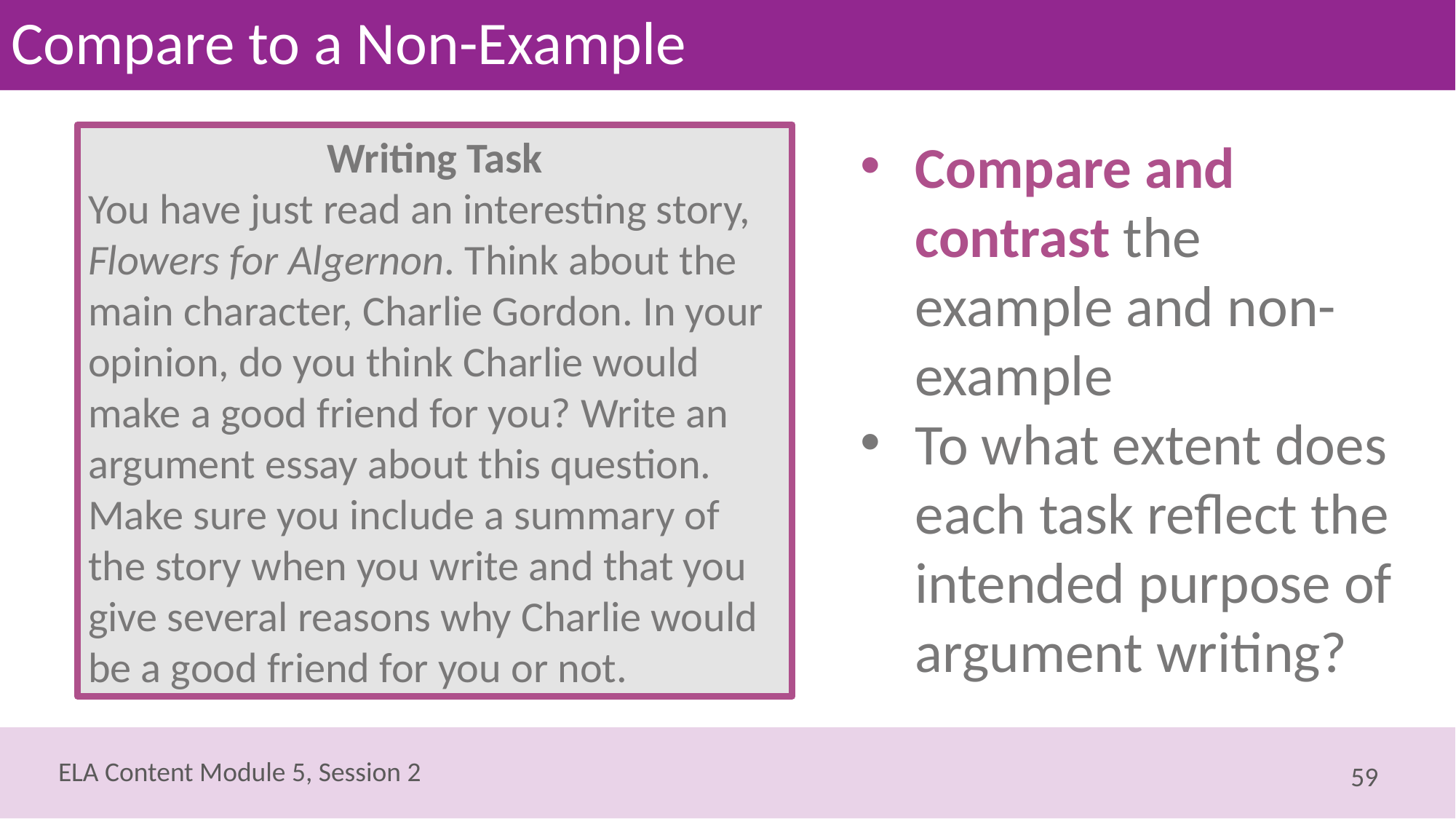

# Compare to a Non-Example
Writing Task
You have just read an interesting story, Flowers for Algernon. Think about the main character, Charlie Gordon. In your opinion, do you think Charlie would make a good friend for you? Write an argument essay about this question. Make sure you include a summary of the story when you write and that you give several reasons why Charlie would be a good friend for you or not.
Compare and contrast the example and non-example
To what extent does each task reflect the intended purpose of argument writing?
59